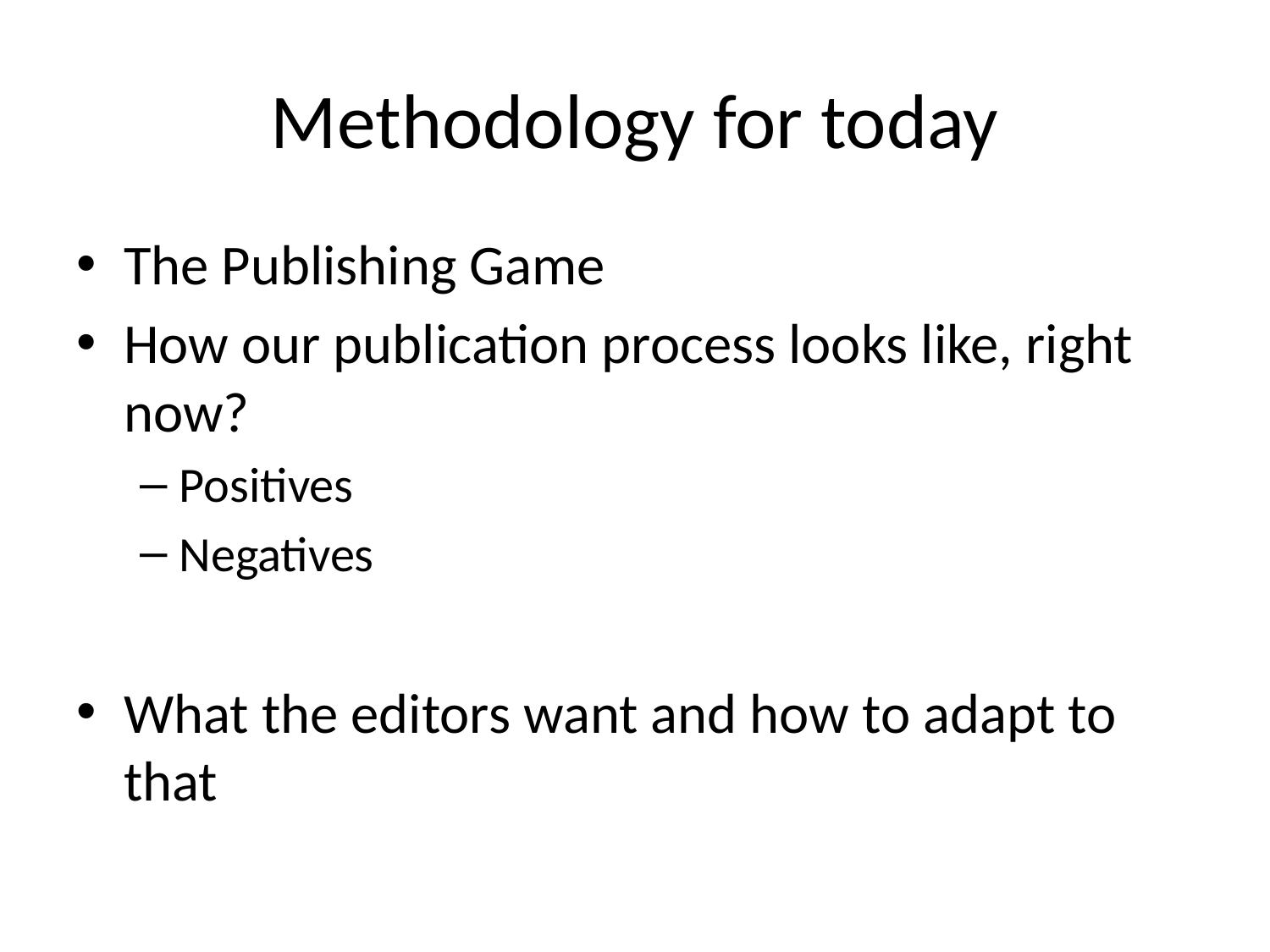

# Methodology for today
The Publishing Game
How our publication process looks like, right now?
Positives
Negatives

What the editors want and how to adapt to that